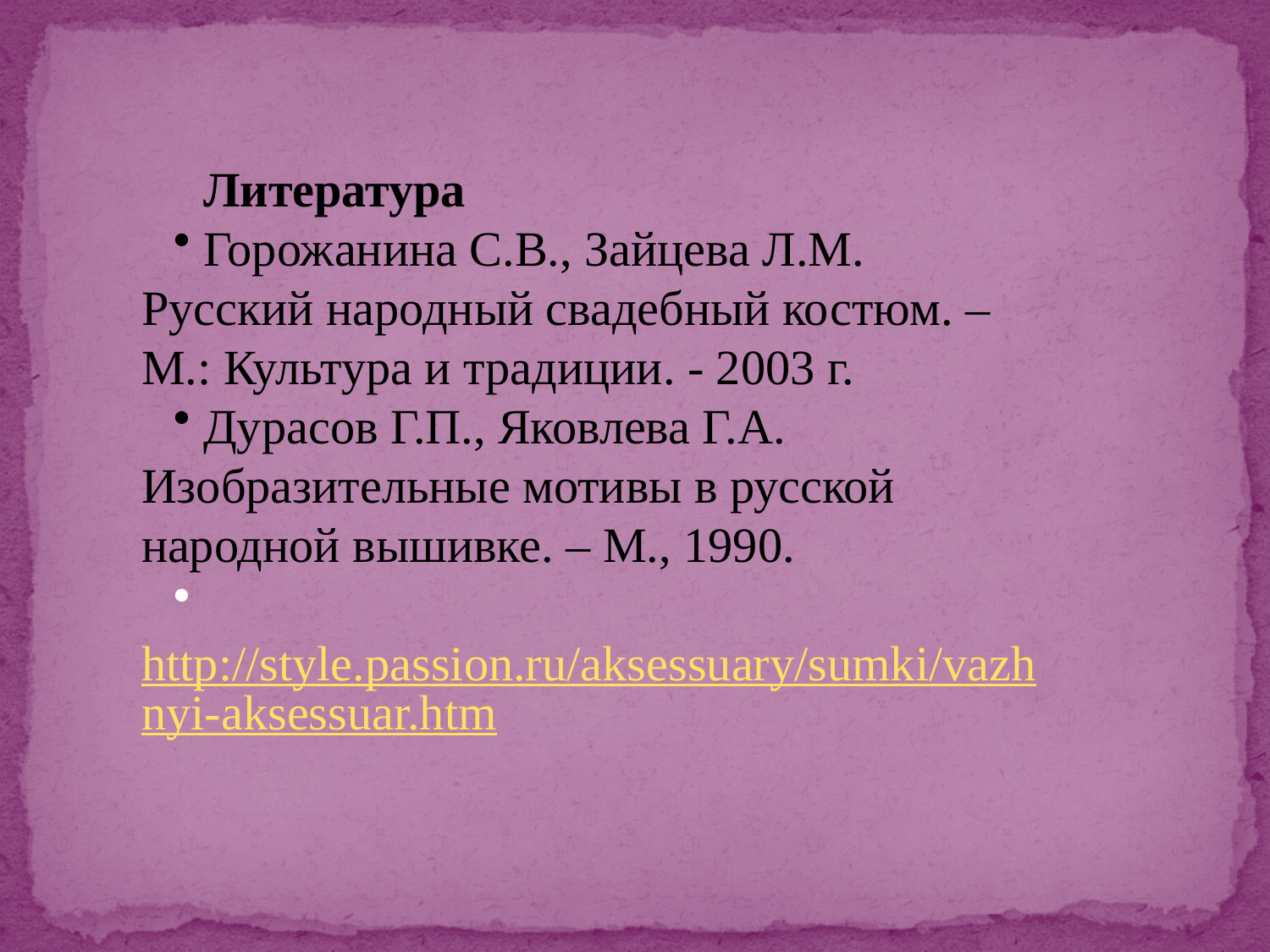

Литература
Горожанина С.В., Зайцева Л.М. Русский народный свадебный костюм. – М.: Культура и традиции. - 2003 г.
Дурасов Г.П., Яковлева Г.А. Изобразительные мотивы в русской народной вышивке. – М., 1990.
 http://style.passion.ru/aksessuary/sumki/vazhnyi-aksessuar.htm